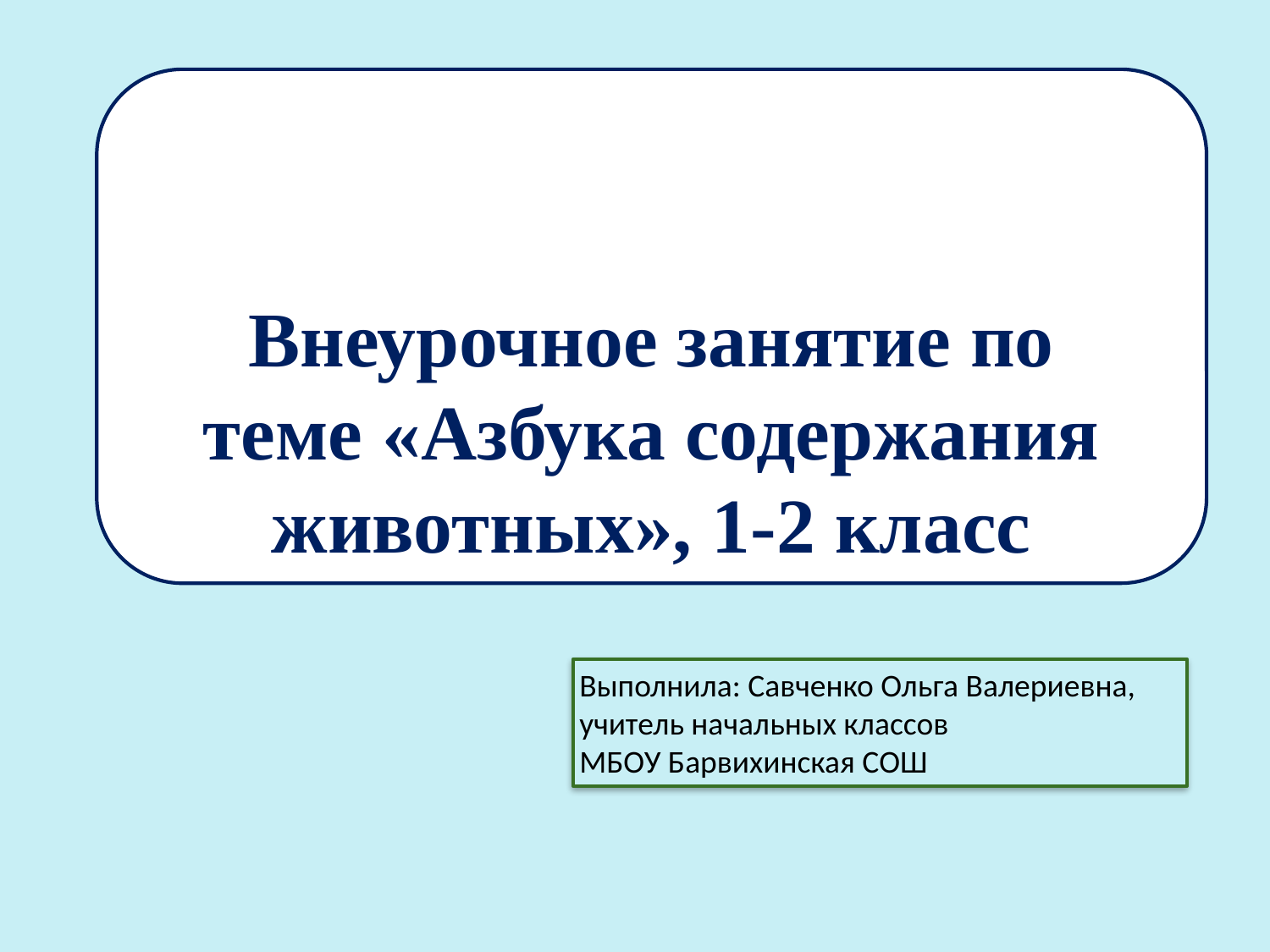

Внеурочное занятие по теме «Азбука содержания животных», 1-2 класс

Выполнила: Савченко Ольга Валериевна, учитель начальных классов
МБОУ Барвихинская СОШ